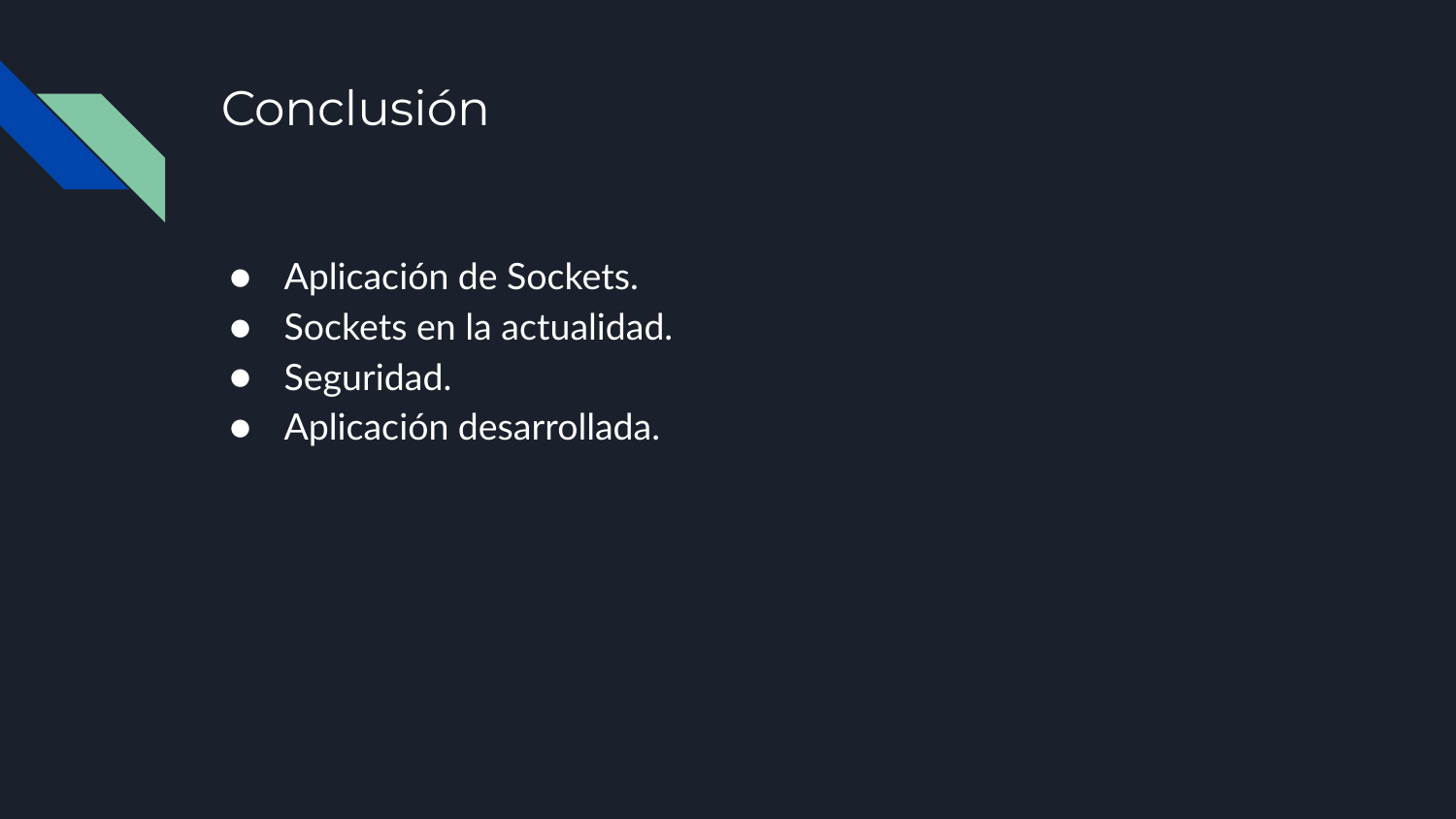

# Conclusión

Aplicación de Sockets.
Sockets en la actualidad.
Seguridad.
Aplicación desarrollada.